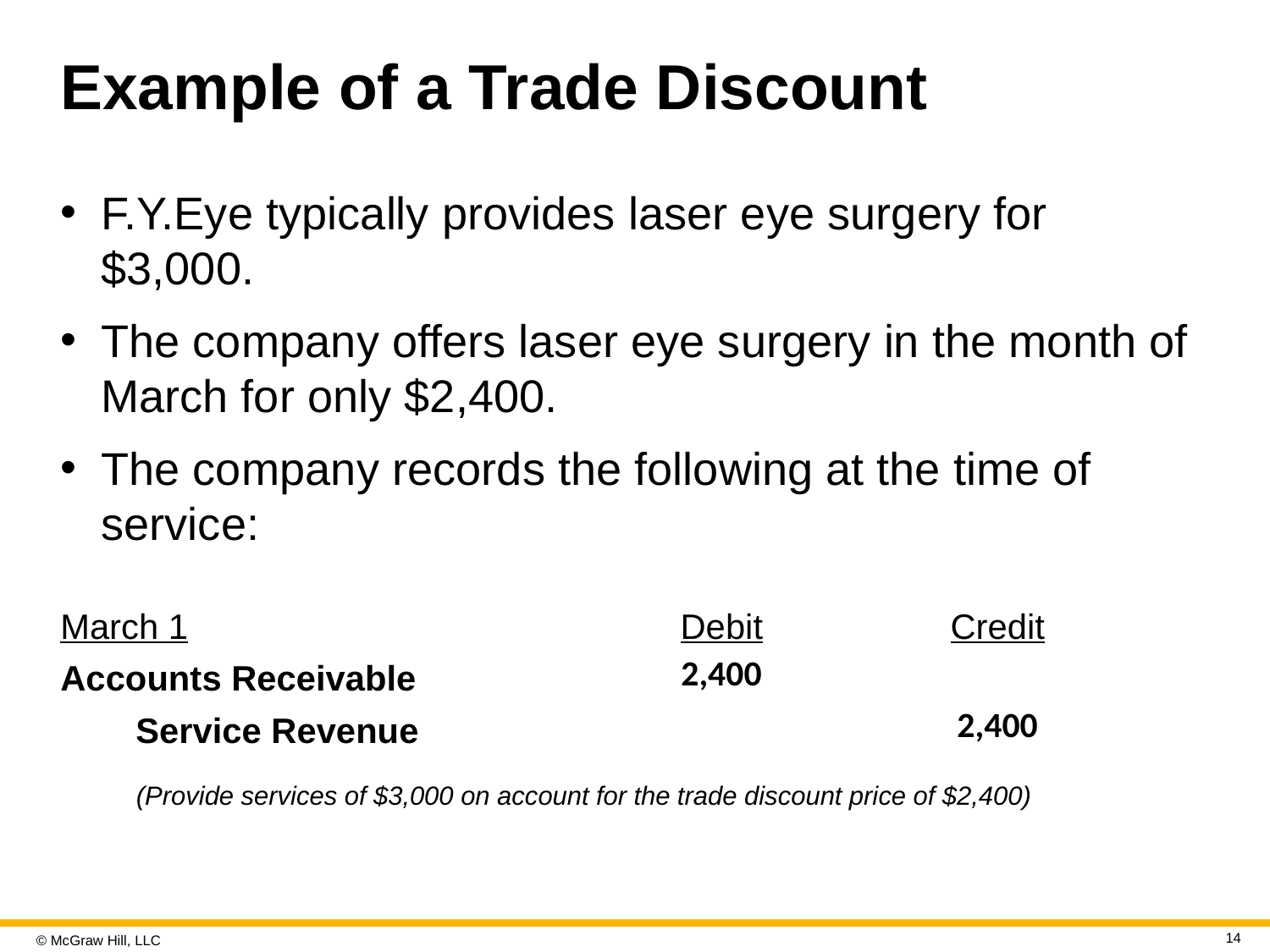

# Example of a Trade Discount
F.Y.Eye typically provides laser eye surgery for $3,000.
The company offers laser eye surgery in the month of March for only $2,400.
The company records the following at the time of service:
| March 1 | Debit | Credit |
| --- | --- | --- |
| Accounts Receivable | 2,400 |  |
| Service Revenue |  | 2,400 |
(Provide services of $3,000 on account for the trade discount price of $2,400)
14